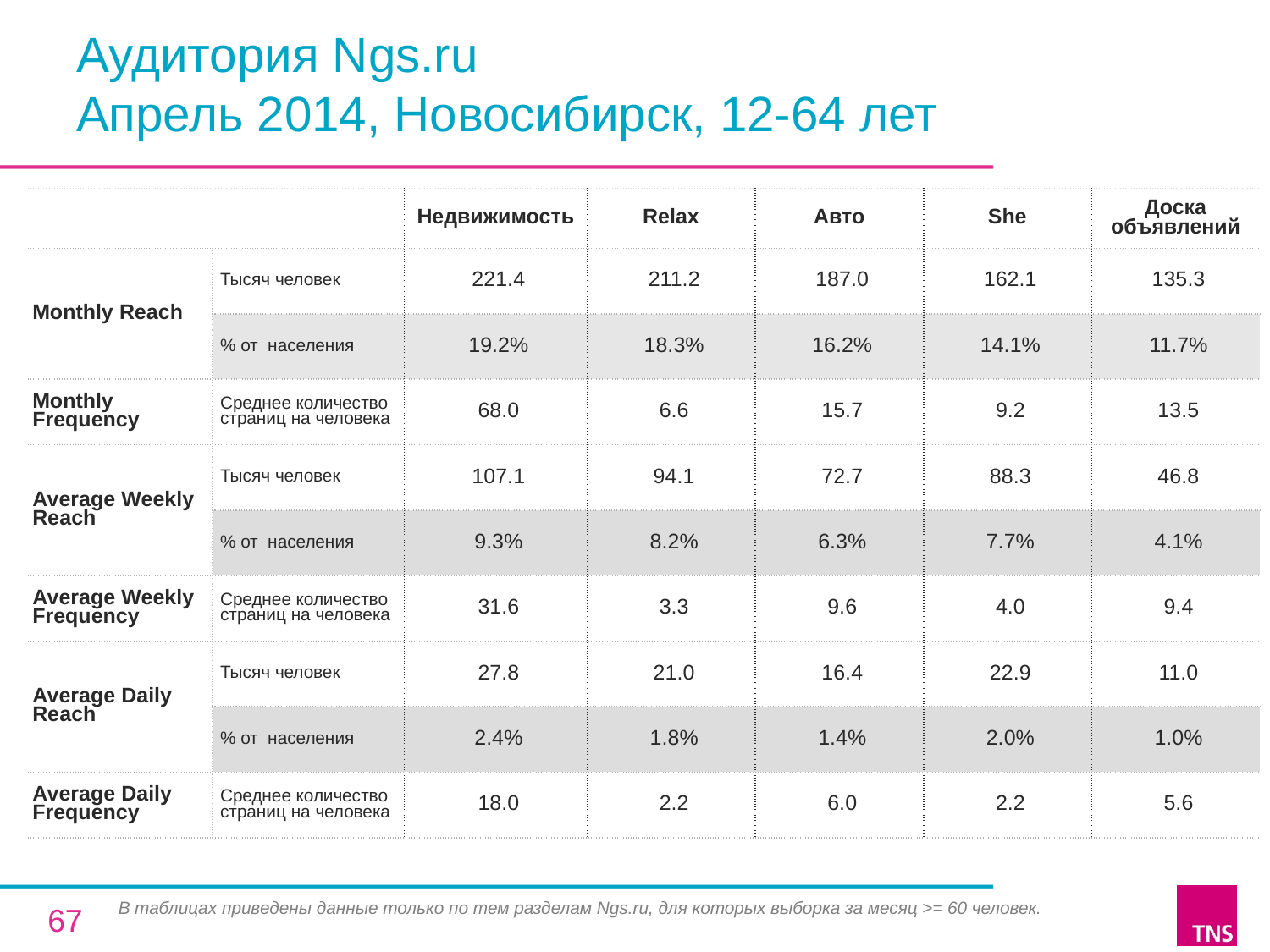

# Аудитория Ngs.ru Апрель 2014, Новосибирск, 12-64 лет
|  |  | Недвижимость | Relax | Авто | She | Доска объявлений |
| --- | --- | --- | --- | --- | --- | --- |
| Monthly Reach | Тысяч человек | 221.4 | 211.2 | 187.0 | 162.1 | 135.3 |
|  | % от населения | 19.2% | 18.3% | 16.2% | 14.1% | 11.7% |
| Monthly Frequency | Среднее количество страниц на человека | 68.0 | 6.6 | 15.7 | 9.2 | 13.5 |
| Average Weekly Reach | Тысяч человек | 107.1 | 94.1 | 72.7 | 88.3 | 46.8 |
|  | % от населения | 9.3% | 8.2% | 6.3% | 7.7% | 4.1% |
| Average Weekly Frequency | Среднее количество страниц на человека | 31.6 | 3.3 | 9.6 | 4.0 | 9.4 |
| Average Daily Reach | Тысяч человек | 27.8 | 21.0 | 16.4 | 22.9 | 11.0 |
|  | % от населения | 2.4% | 1.8% | 1.4% | 2.0% | 1.0% |
| Average Daily Frequency | Среднее количество страниц на человека | 18.0 | 2.2 | 6.0 | 2.2 | 5.6 |
В таблицах приведены данные только по тем разделам Ngs.ru, для которых выборка за месяц >= 60 человек.
67